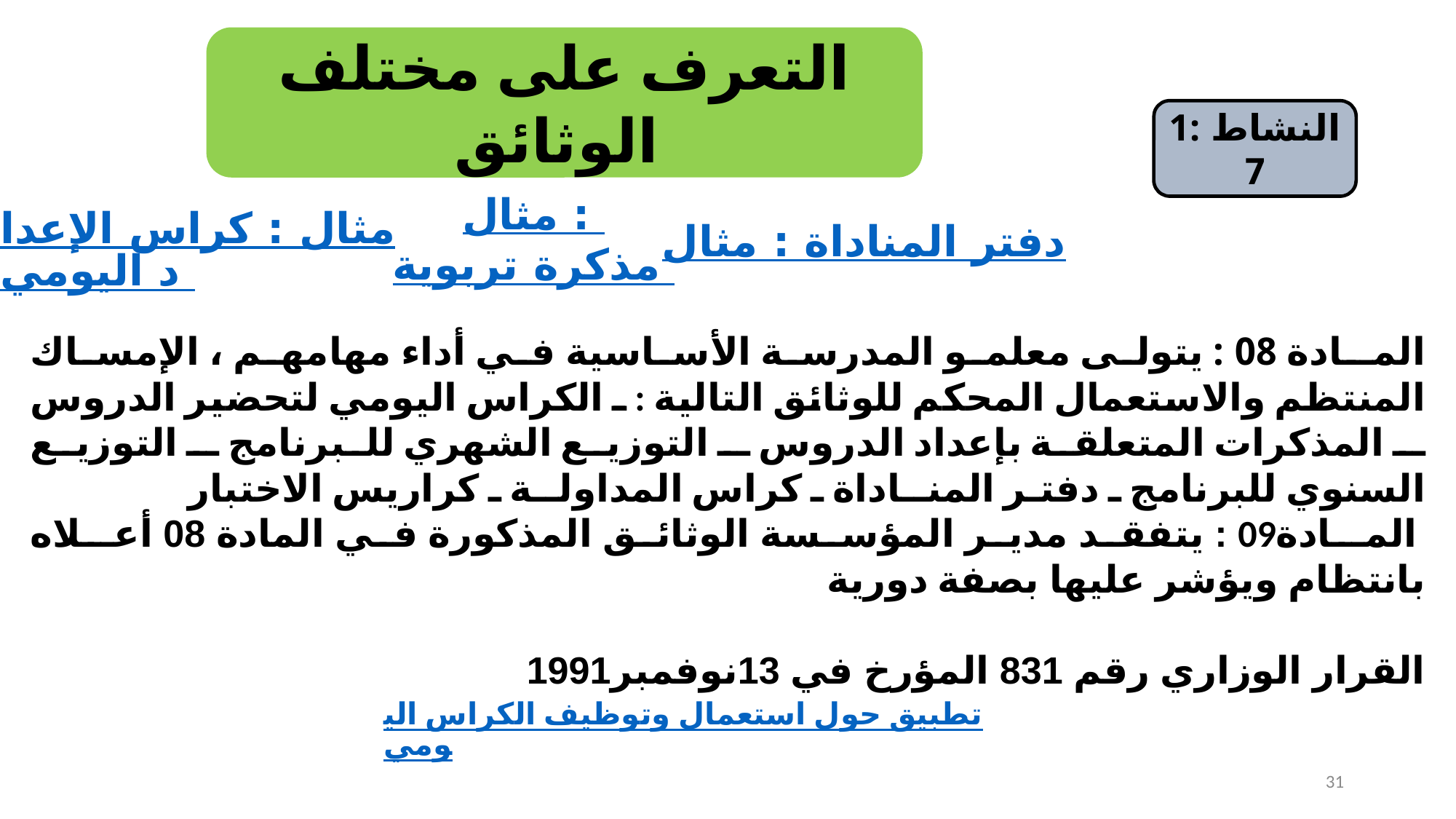

التعرف على مختلف الوثائق
النشاط :17
مثال : كراس الإعداد اليومي
مثال : مذكرة تربوية
مثال : دفتر المناداة
المـادة 08 : يتولى معلمو المدرسة الأساسية في أداء مهامهم ، الإمساك المنتظم والاستعمال المحكم للوثائق التالية : ـ الكراس اليومي لتحضير الدروس ـ المذكرات المتعلقة بإعداد الدروس ـ التوزيع الشهري للبرنامج ـ التوزيع السنوي للبرنامج ـ دفتـر المنــاداة ـ كراس المداولــة ـ كراريس الاختبار
 المـادة09 : يتفقد مدير المؤسسة الوثائق المذكورة في المادة 08 أعـلاه بانتظام ويؤشر عليها بصفة دورية
القرار الوزاري رقم 831 المؤرخ في 13نوفمبر1991

تطبيق حول استعمال وتوظيف الكراس اليومي
31